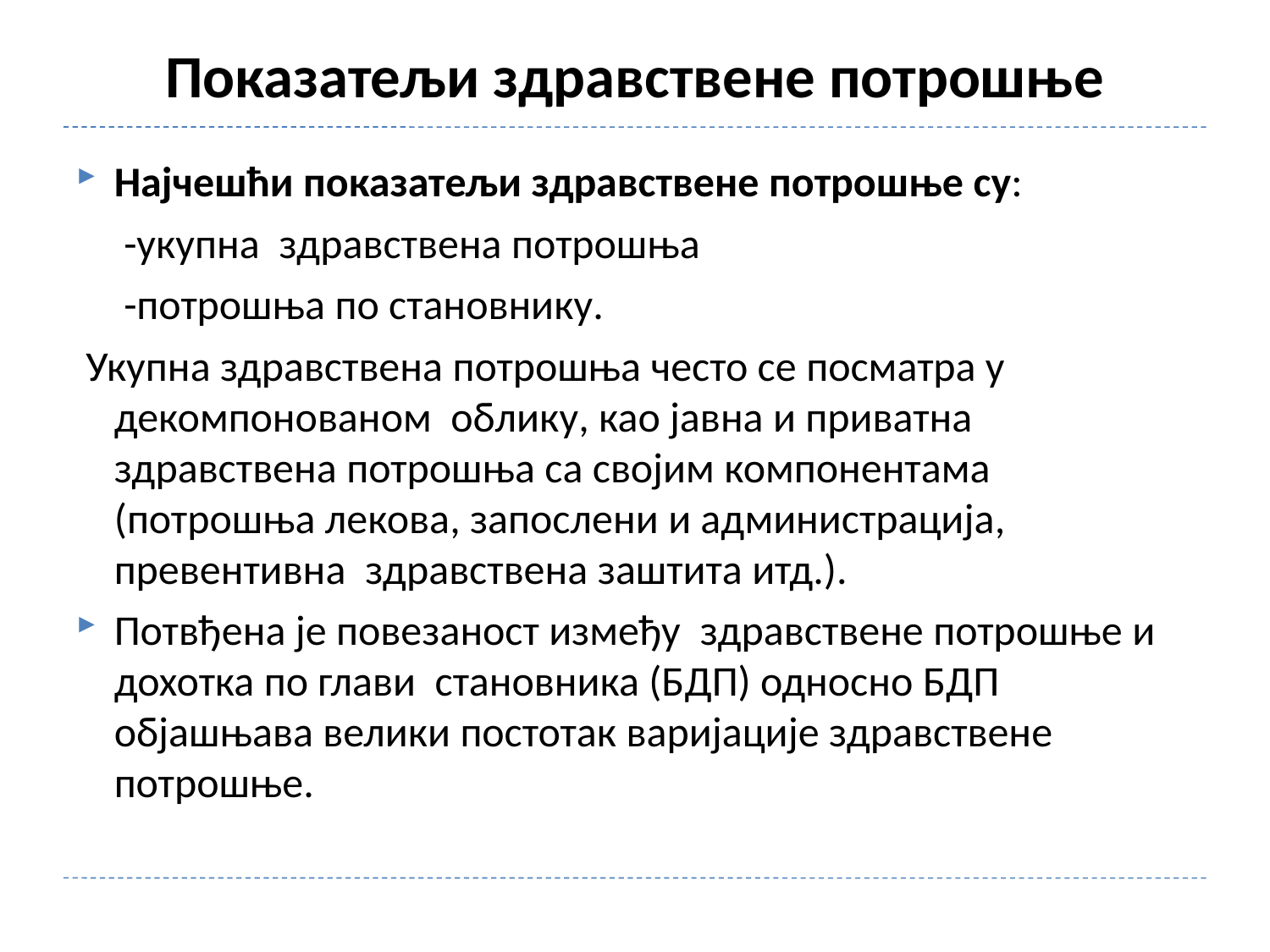

# Показатељи здравствене потрошње
Најчешћи показатељи здравствене потрошње су:
     -укупна  здравствена потрошња
     -потрошња по становнику.
 Укупна здравствена потрошња често се посматра у  декомпонованом  облику, као јавна и приватна здравствена потрошња са својим компонентама (потрошња лекова, запослени и администрација, превентивна  здравствена заштита итд.).
Потвђена је повезаност између  здравствене потрошње и дохотка по глави  становника (БДП) односно БДП објашњава велики постотак варијације здравствене потрошње.